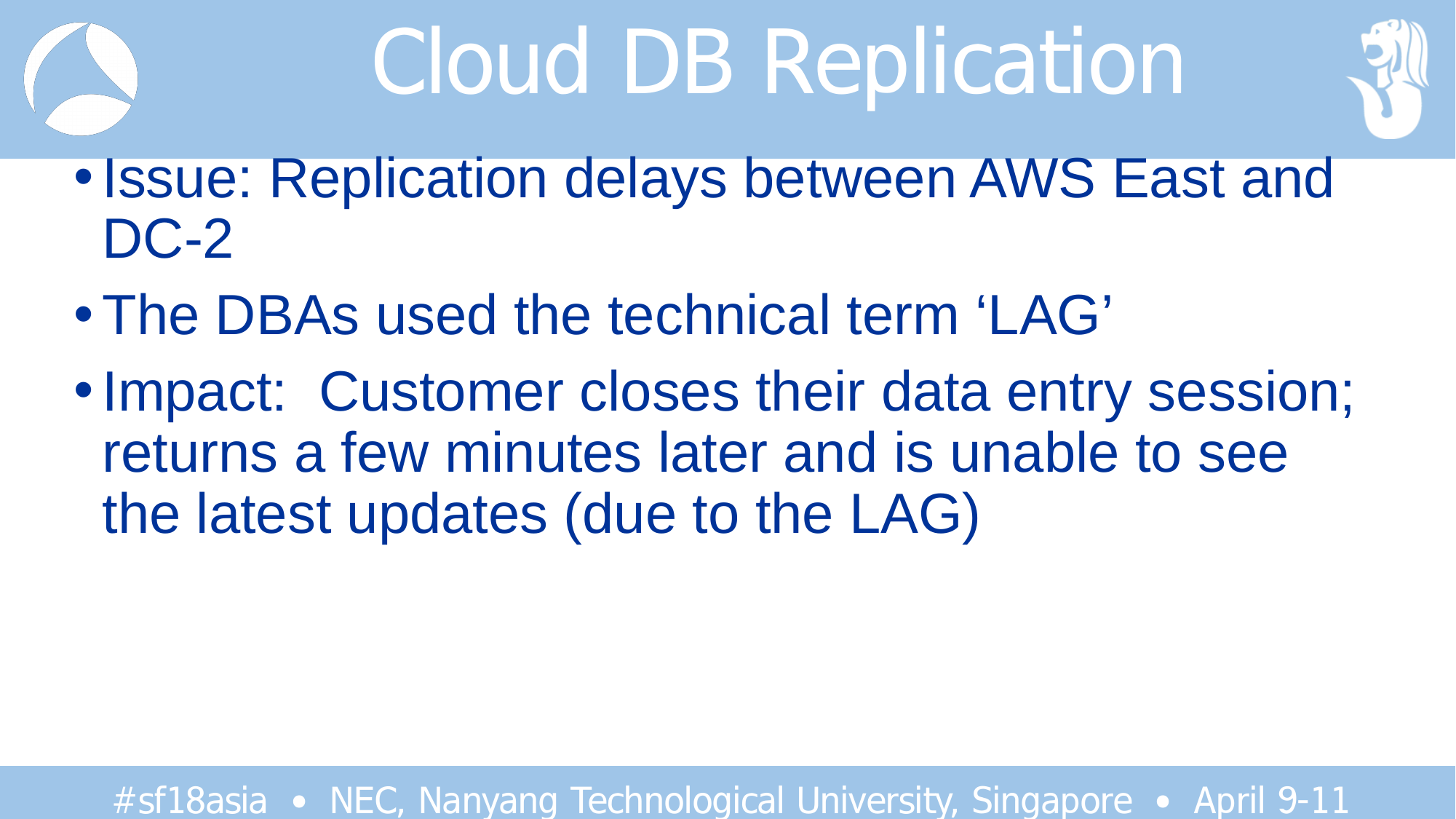

# Cloud DB Replication
Issue: Replication delays between AWS East and DC-2
The DBAs used the technical term ‘LAG’
Impact:  Customer closes their data entry session; returns a few minutes later and is unable to see the latest updates (due to the LAG)